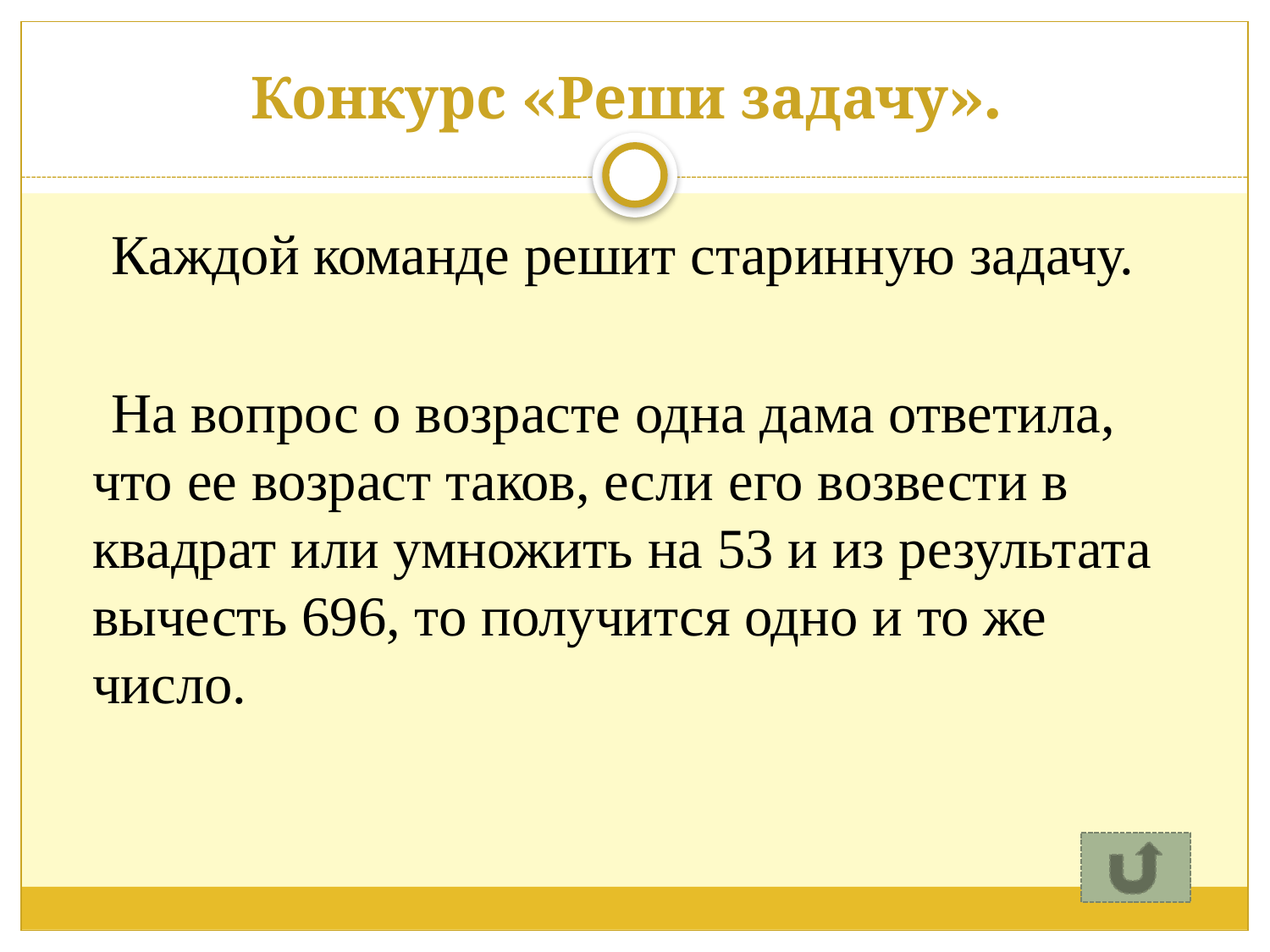

# Конкурс «Реши задачу».
     Каждой команде решит старинную задачу.

    На вопрос о возрасте одна дама ответила, что ее возраст таков, если его возвести в квадрат или умножить на 53 и из результата вычесть 696, то получится одно и то же число.